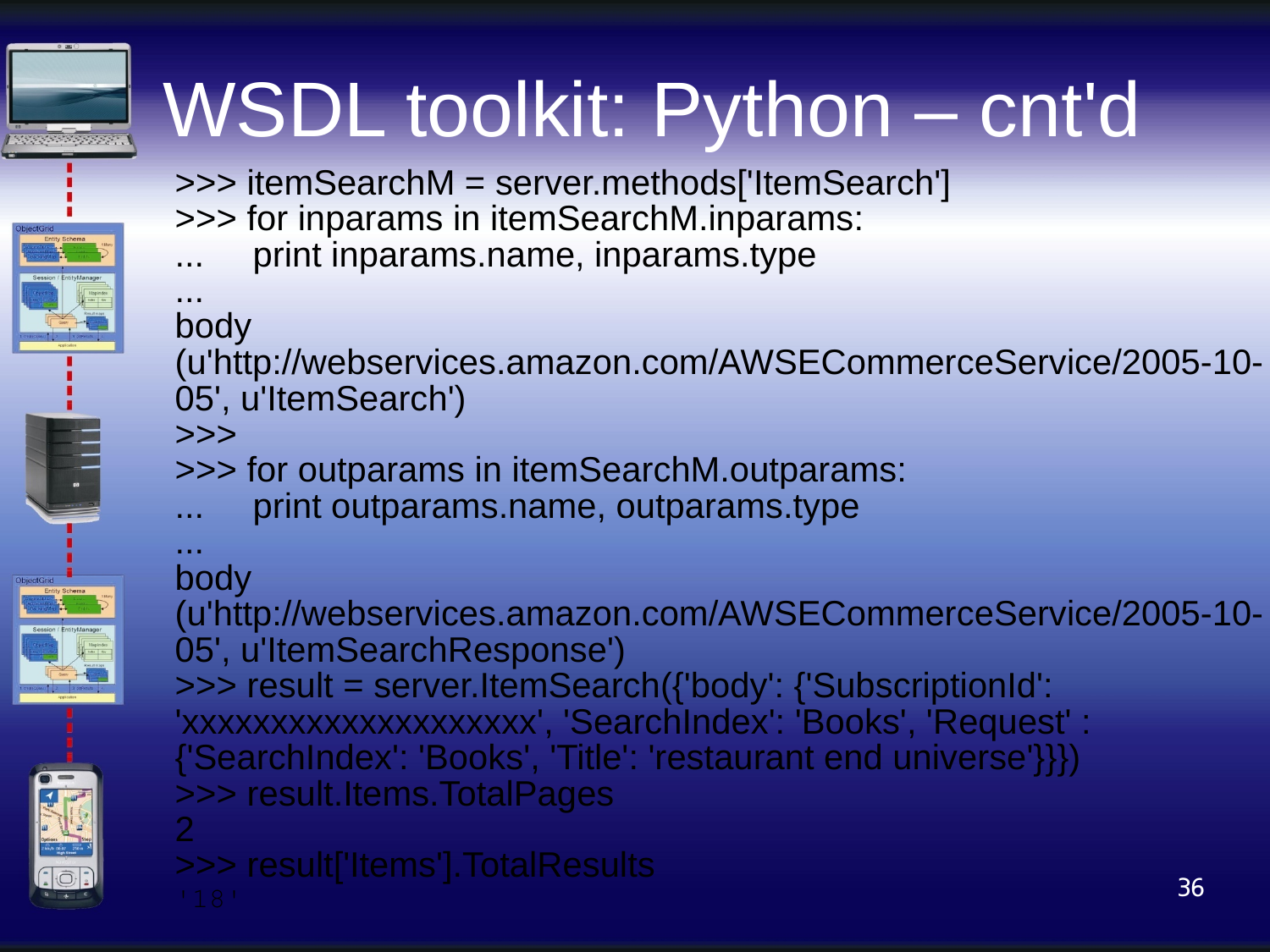

# WSDL toolkit: Python – cnt'd
>>> itemSearchM = server.methods['ItemSearch']
>>> for inparams in itemSearchM.inparams:
...     print inparams.name, inparams.type
...
body (u'http://webservices.amazon.com/AWSECommerceService/2005-10-05', u'ItemSearch')
>>>
>>> for outparams in itemSearchM.outparams:
...     print outparams.name, outparams.type
...
body (u'http://webservices.amazon.com/AWSECommerceService/2005-10-05', u'ItemSearchResponse')
>>> result = server.ItemSearch({'body': {'SubscriptionId': 'xxxxxxxxxxxxxxxxxxxx', 'SearchIndex': 'Books', 'Request' : {'SearchIndex': 'Books', 'Title': 'restaurant end universe'}}})
>>> result.Items.TotalPages
2
>>> result['Items'].TotalResults
'18'